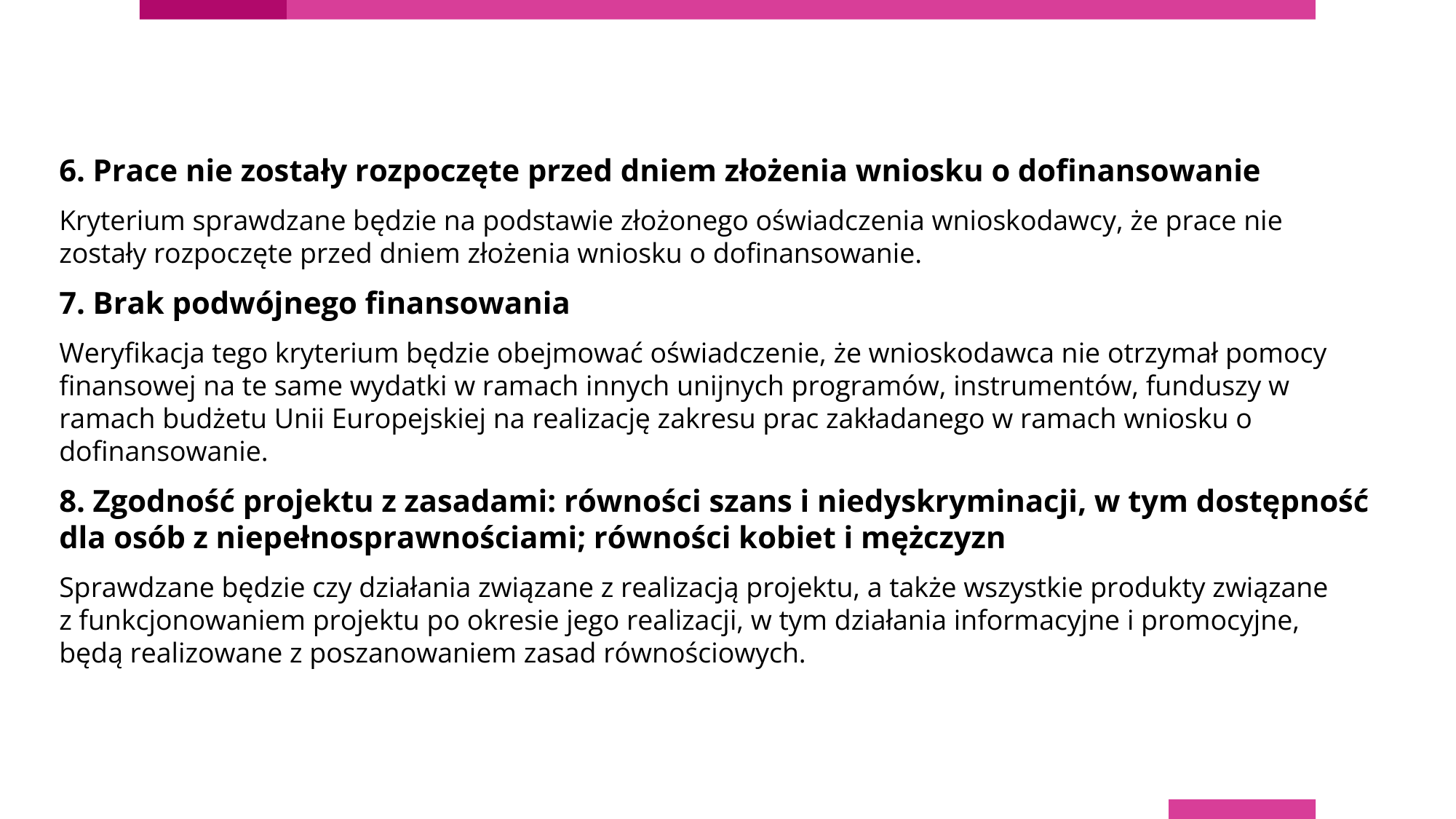

# Kryteria formalne
6. Prace nie zostały rozpoczęte przed dniem złożenia wniosku o dofinansowanie
Kryterium sprawdzane będzie na podstawie złożonego oświadczenia wnioskodawcy, że prace nie zostały rozpoczęte przed dniem złożenia wniosku o dofinansowanie.
7. Brak podwójnego finansowania
Weryfikacja tego kryterium będzie obejmować oświadczenie, że wnioskodawca nie otrzymał pomocy finansowej na te same wydatki w ramach innych unijnych programów, instrumentów, funduszy w ramach budżetu Unii Europejskiej na realizację zakresu prac zakładanego w ramach wniosku o dofinansowanie.
8. Zgodność projektu z zasadami: równości szans i niedyskryminacji, w tym dostępność dla osób z niepełnosprawnościami; równości kobiet i mężczyzn
Sprawdzane będzie czy działania związane z realizacją projektu, a także wszystkie produkty związane z funkcjonowaniem projektu po okresie jego realizacji, w tym działania informacyjne i promocyjne, będą realizowane z poszanowaniem zasad równościowych.